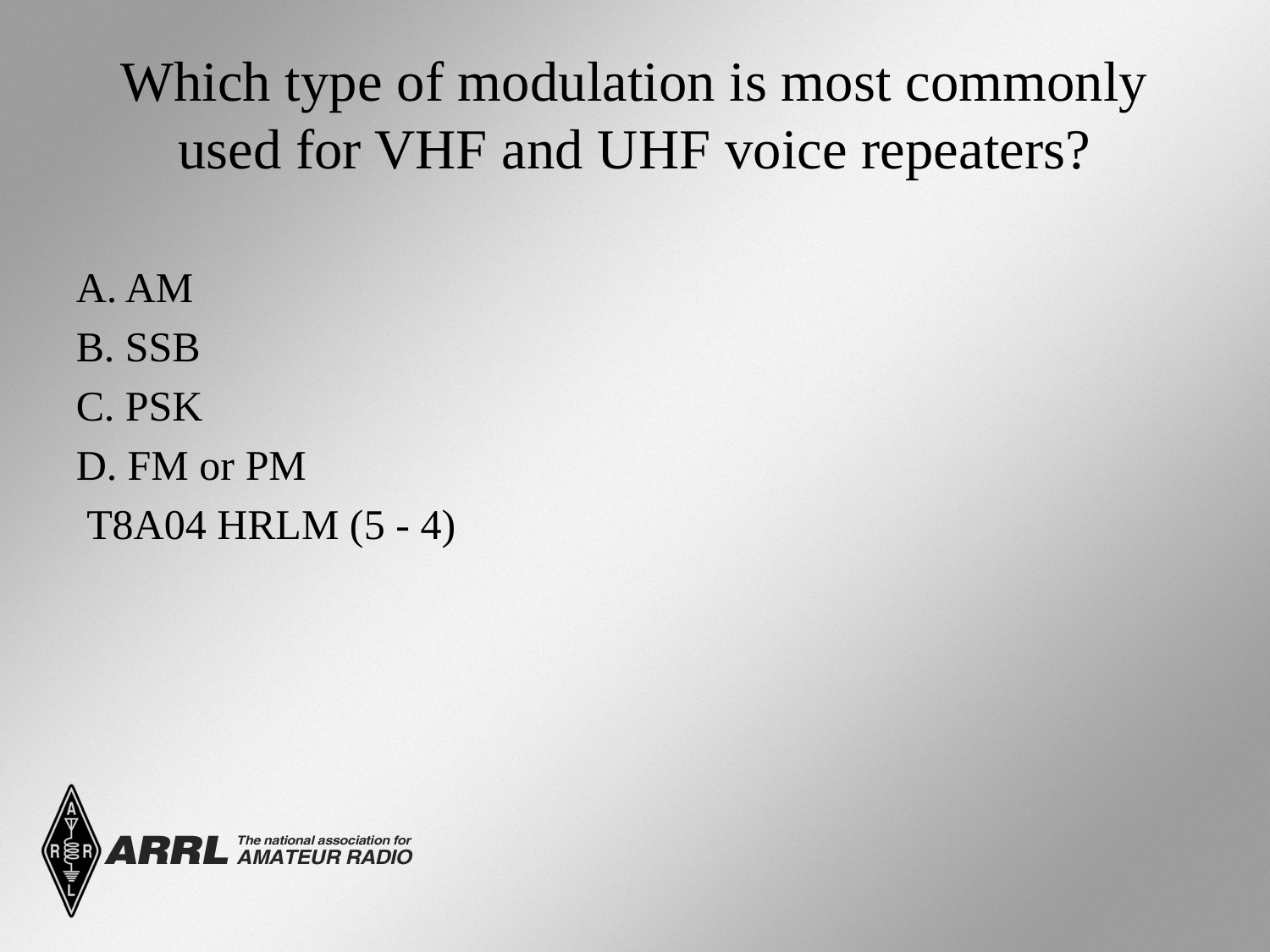

# Which type of modulation is most commonly used for VHF and UHF voice repeaters?
A. AM
B. SSB
C. PSK
D. FM or PM
 T8A04 HRLM (5 - 4)